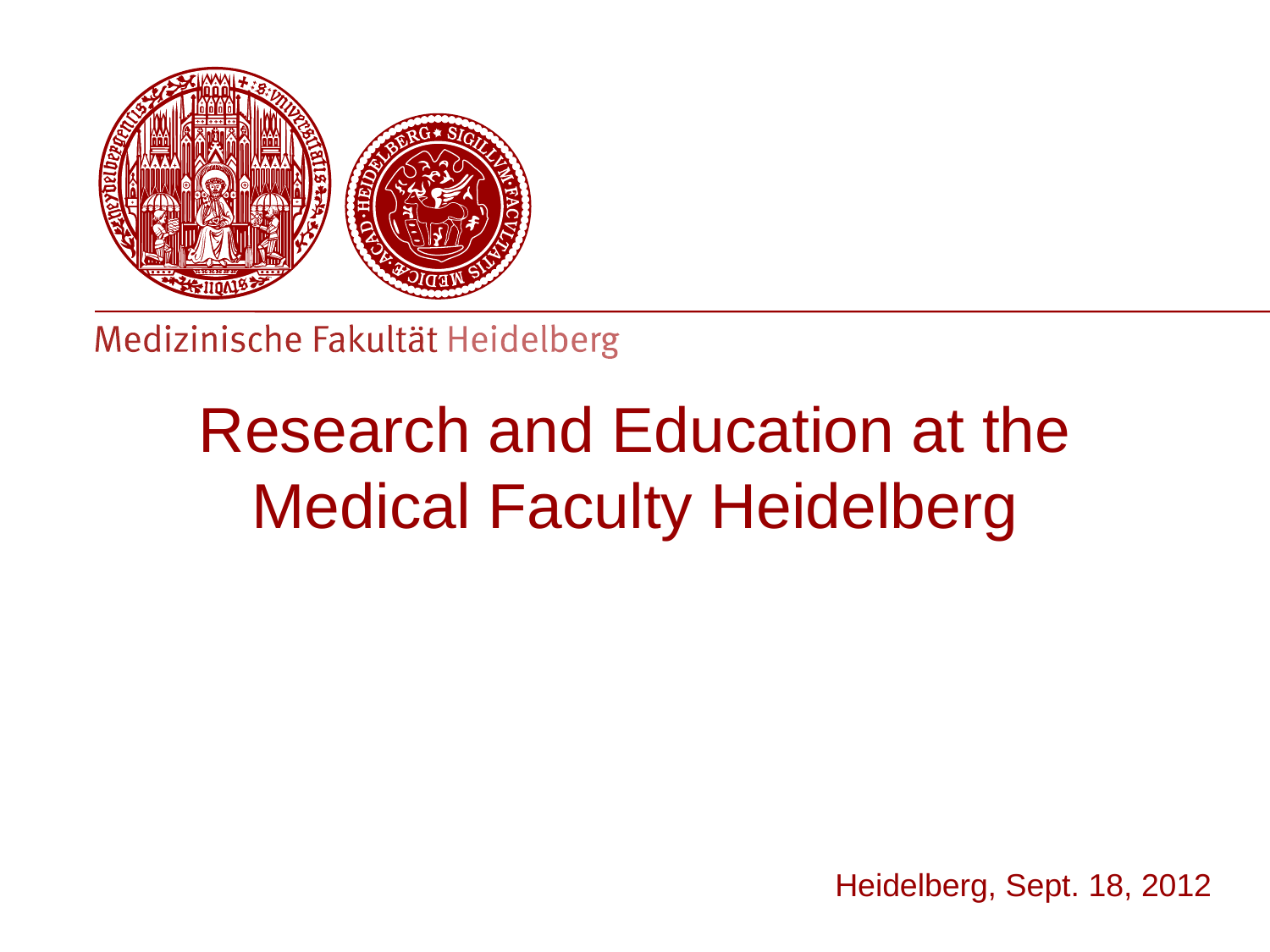

# Research and Education at the Medical Faculty Heidelberg
Heidelberg, Sept. 18, 2012